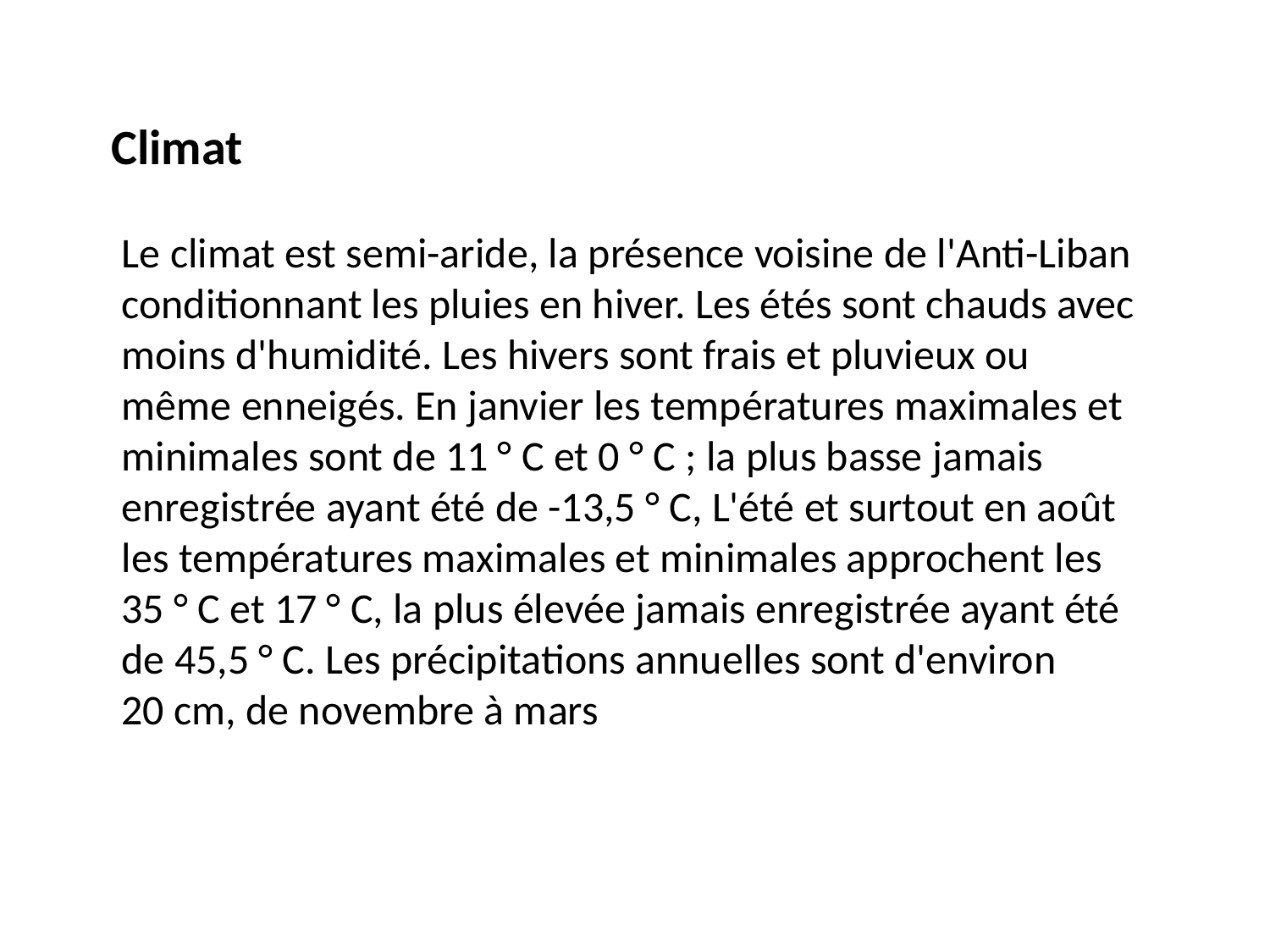

Climat
Le climat est semi-aride, la présence voisine de l'Anti-Liban conditionnant les pluies en hiver. Les étés sont chauds avec moins d'humidité. Les hivers sont frais et pluvieux ou même enneigés. En janvier les températures maximales et minimales sont de 11 ° C et 0 ° C ; la plus basse jamais enregistrée ayant été de -13,5 ° C, L'été et surtout en août les températures maximales et minimales approchent les 35 ° C et 17 ° C, la plus élevée jamais enregistrée ayant été de 45,5 ° C. Les précipitations annuelles sont d'environ 20 cm, de novembre à mars